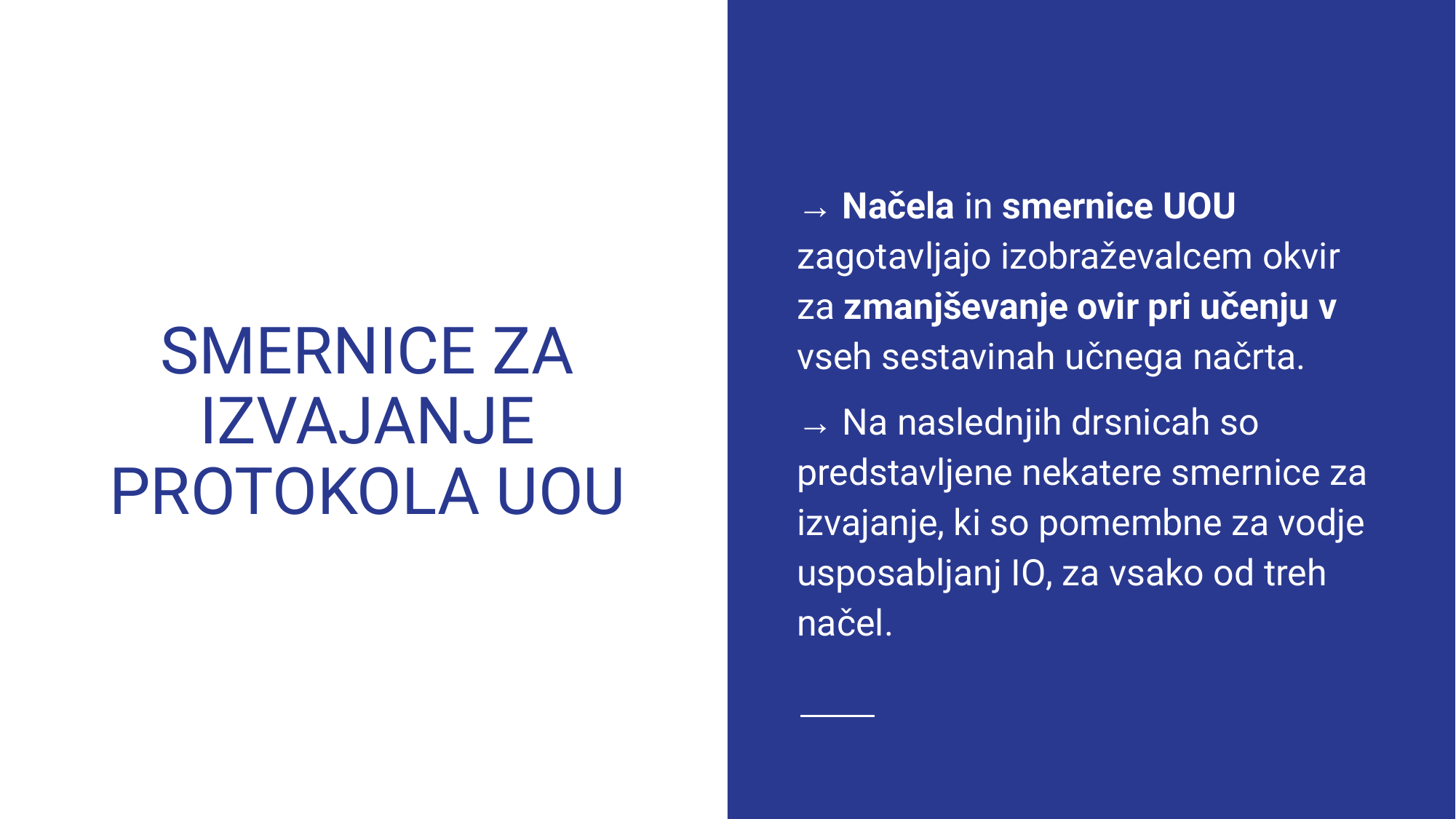

→ Načela in smernice UOU zagotavljajo izobraževalcem okvir za zmanjševanje ovir pri učenju v vseh sestavinah učnega načrta.
→ Na naslednjih drsnicah so predstavljene nekatere smernice za izvajanje, ki so pomembne za vodje usposabljanj IO, za vsako od treh načel.
# SMERNICE ZA IZVAJANJE PROTOKOLA UOU